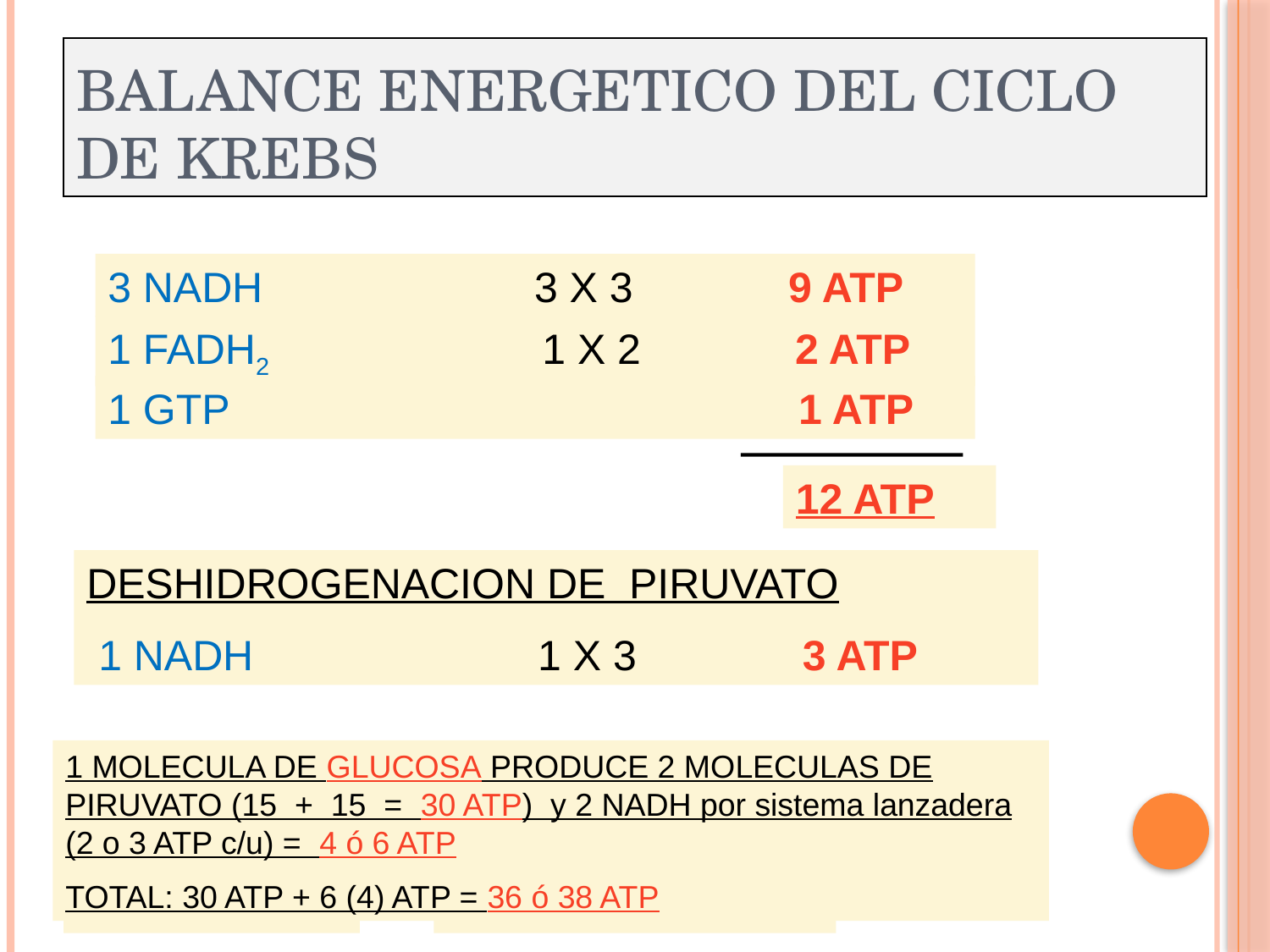

# BALANCE ENERGETICO DEL CICLO DE KREBS
3 NADH                       3 X 3             9 ATP
1 FADH2                       1 X 2             2 ATP
1 GTP                                                1 ATP

12 ATP
DESHIDROGENACION DE  PIRUVATO
 1 NADH                        1 X 3              3 ATP
1 MOLECULA DE GLUCOSA PRODUCE 2 MOLECULAS DE PIRUVATO (15  +  15  =  30 ATP)  y 2 NADH por sistema lanzadera (2 o 3 ATP c/u) =  4 ó 6 ATP
TOTAL: 30 ATP + 6 (4) ATP = 36 ó 38 ATP